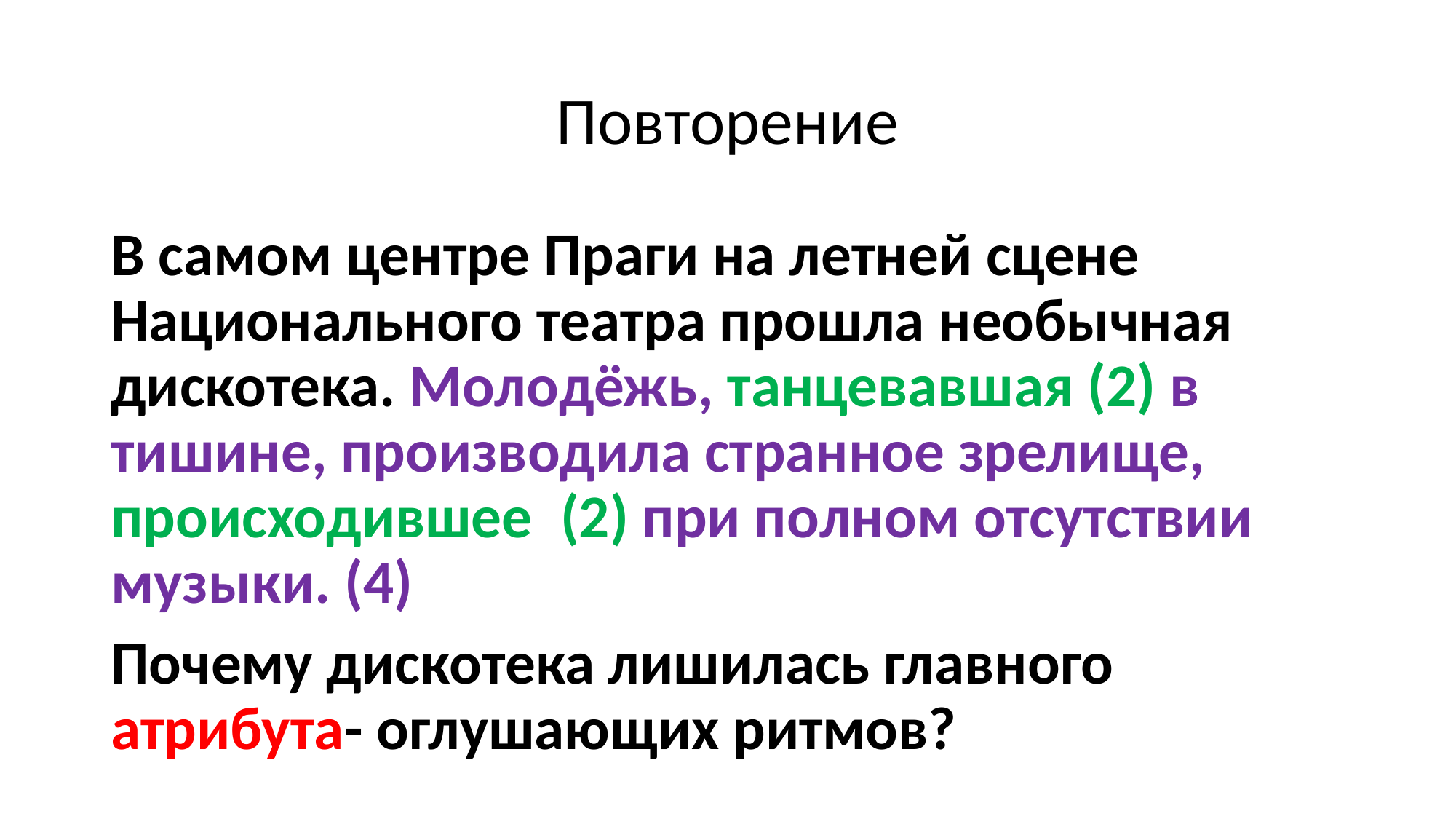

# Повторение
В самом центре Праги на летней сцене Национального театра прошла необычная дискотека. Молодёжь, танцевавшая (2) в тишине, производила странное зрелище, происходившее  (2) при полном отсутствии музыки. (4)
Почему дискотека лишилась главного атрибута- оглушающих ритмов?